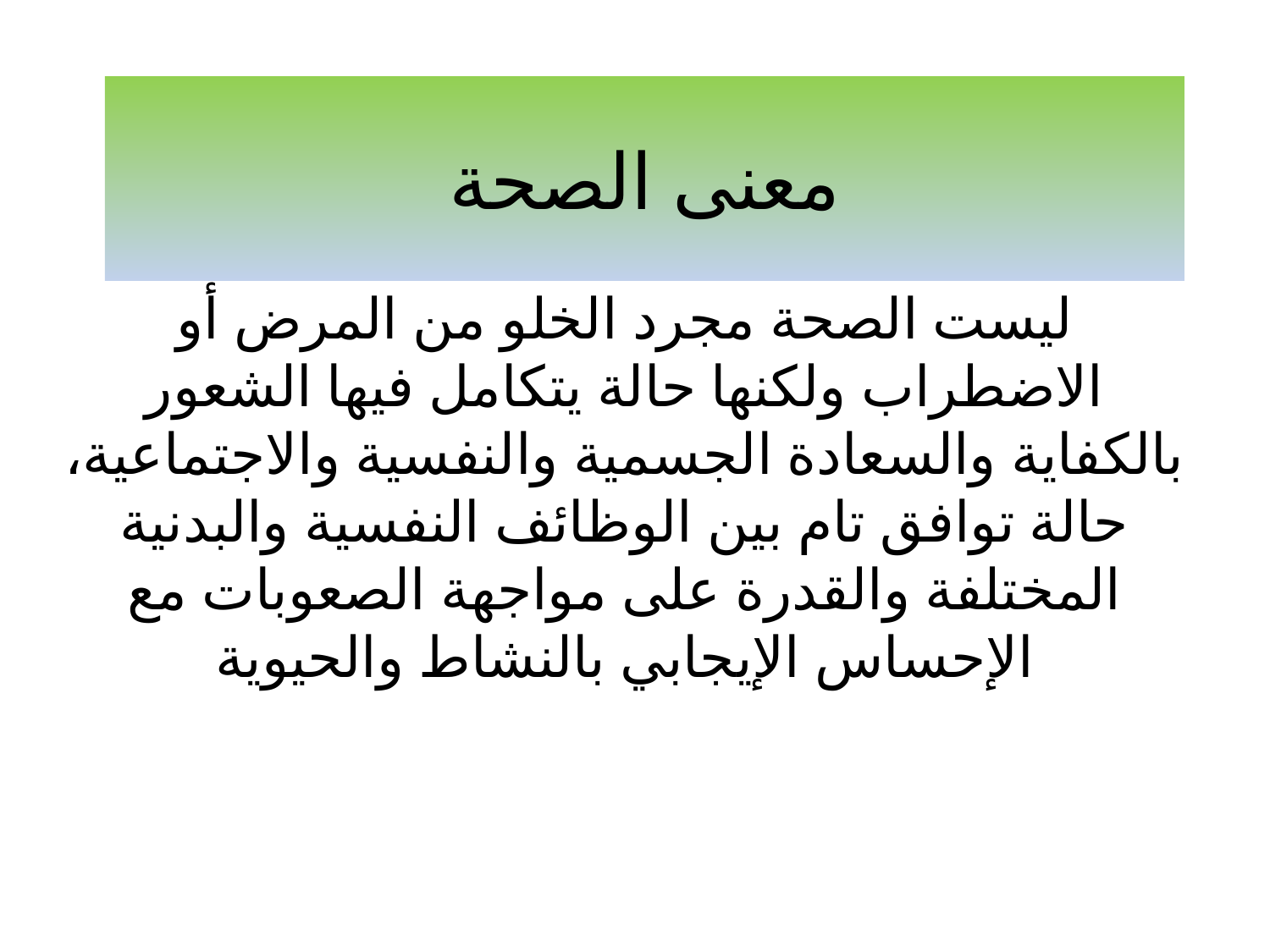

# معنى الصحة
ليست الصحة مجرد الخلو من المرض أو الاضطراب ولكنها حالة يتكامل فيها الشعور بالكفاية والسعادة الجسمية والنفسية والاجتماعية، حالة توافق تام بين الوظائف النفسية والبدنية المختلفة والقدرة على مواجهة الصعوبات مع الإحساس الإيجابي بالنشاط والحيوية